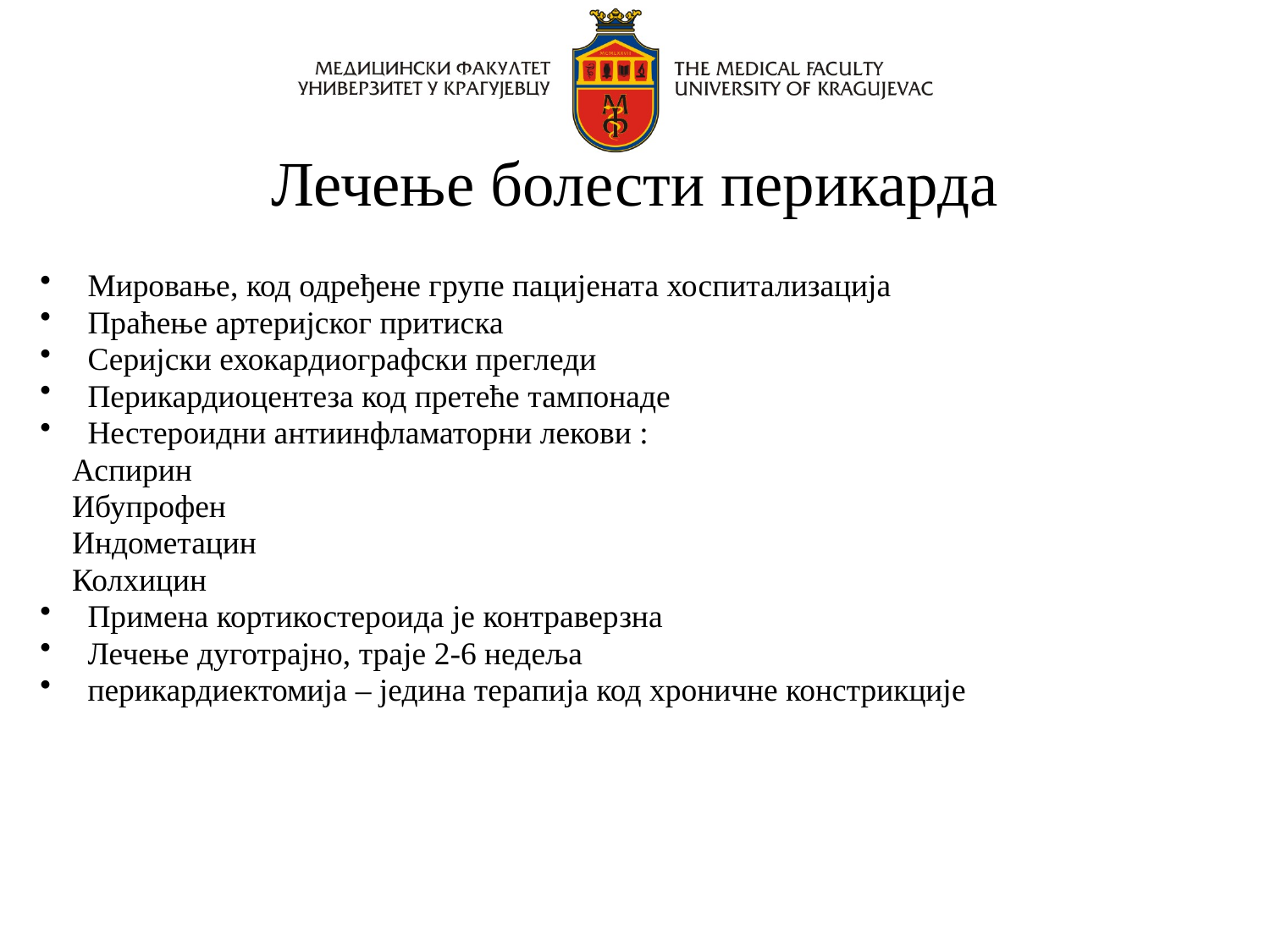

# Лечење болести перикарда
Мировање, код одређене групе пацијената хоспитализација
Праћење артеријског притиска
Серијски ехокардиографски прегледи
Перикардиоцентеза код претеће тампонаде
Нестероидни антиинфламаторни лекови :
    Аспирин
    Ибупрофен
    Индометацин
    Колхицин
Примена кортикостероида је контраверзна
Лечење дуготрајно, траје 2-6 недеља
пeрикардиектомија – једина терапија код хроничне констрикције